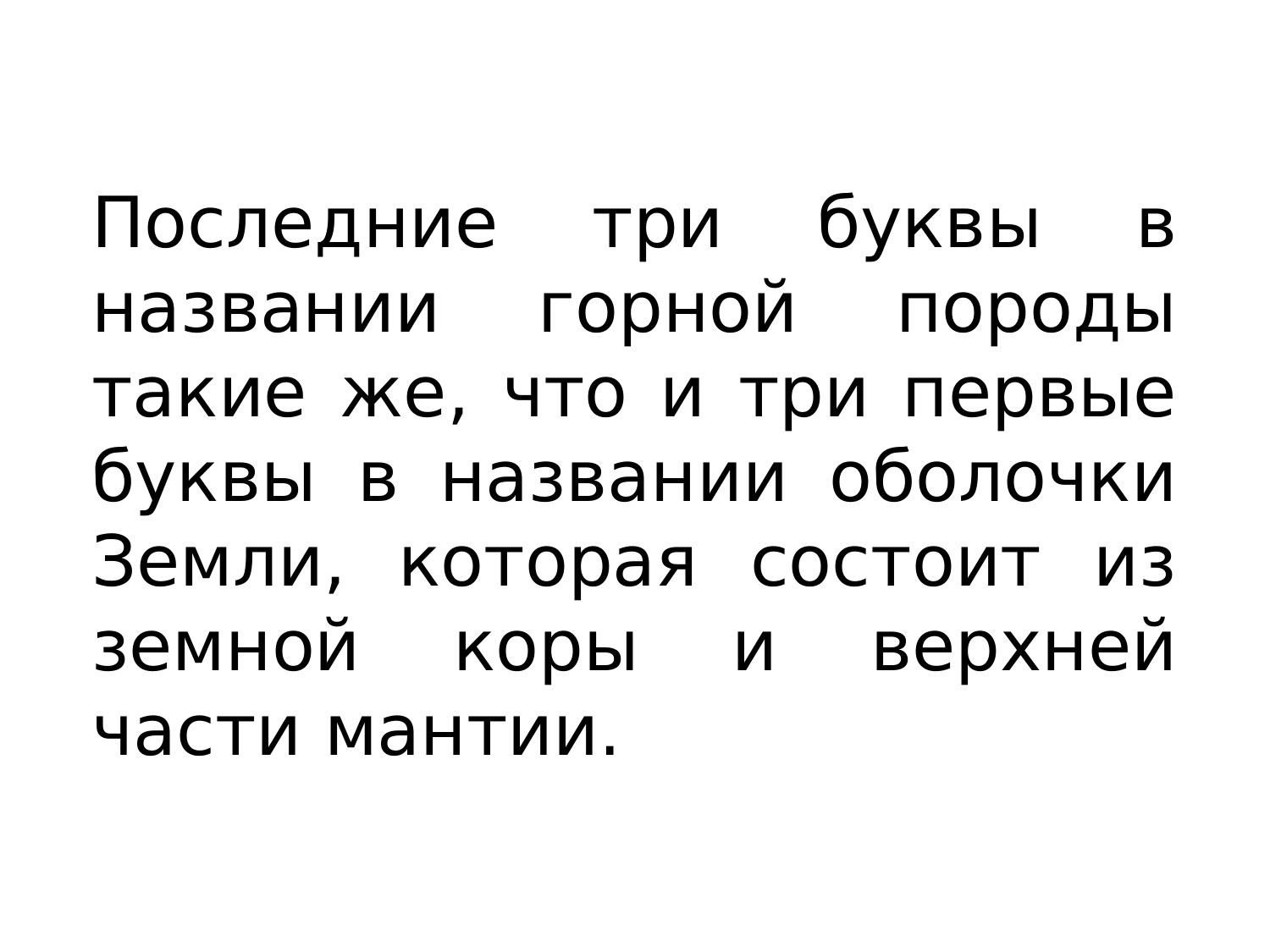

Последние три буквы в названии горной породы такие же, что и три первые буквы в названии оболочки Земли, которая состоит из земной коры и верхней части мантии.